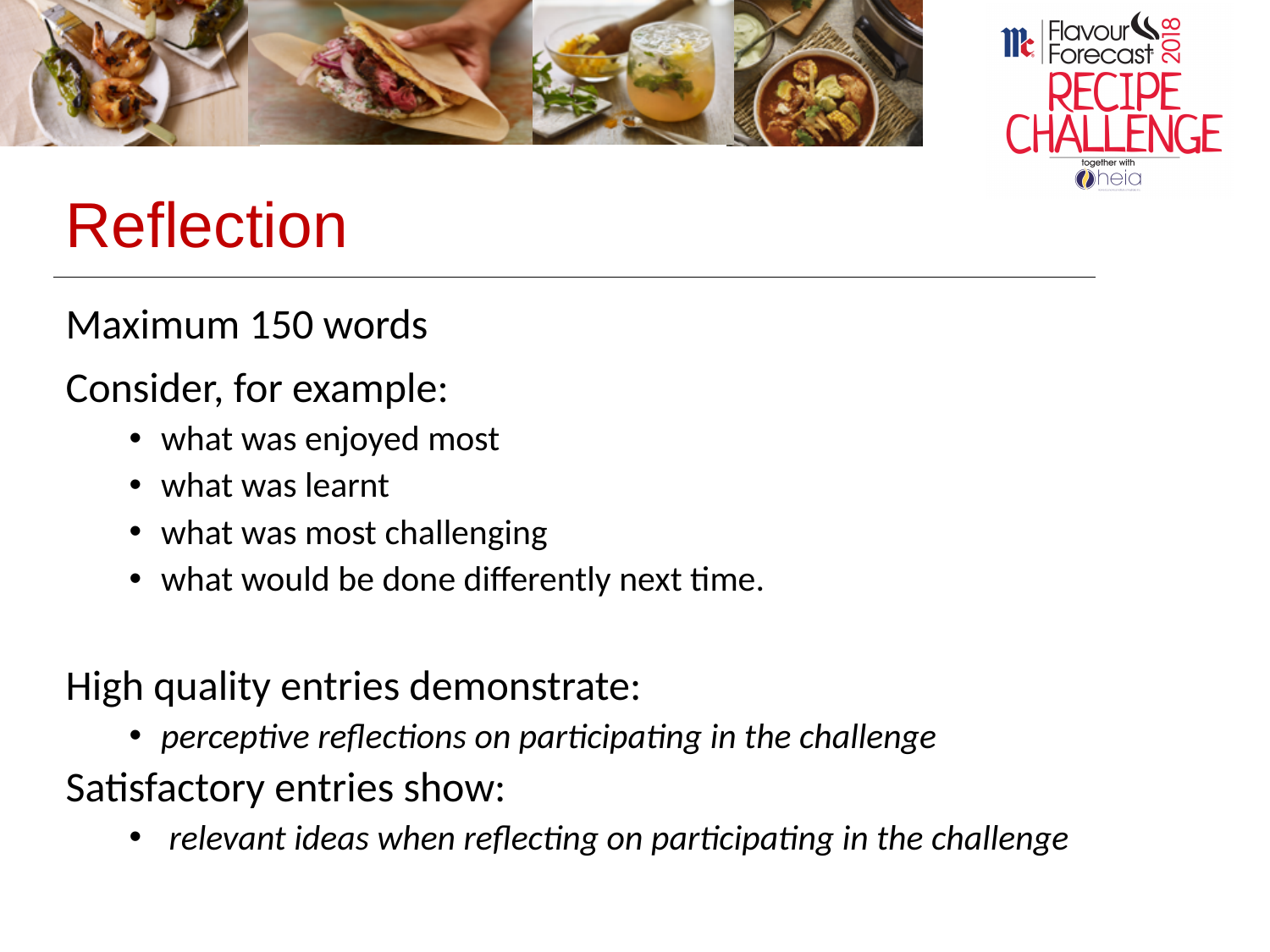

# Reflection
Maximum 150 words
Consider, for example:
what was enjoyed most
what was learnt
what was most challenging
what would be done differently next time.

High quality entries demonstrate:
perceptive reflections on participating in the challenge
Satisfactory entries show:
 relevant ideas when reflecting on participating in the challenge